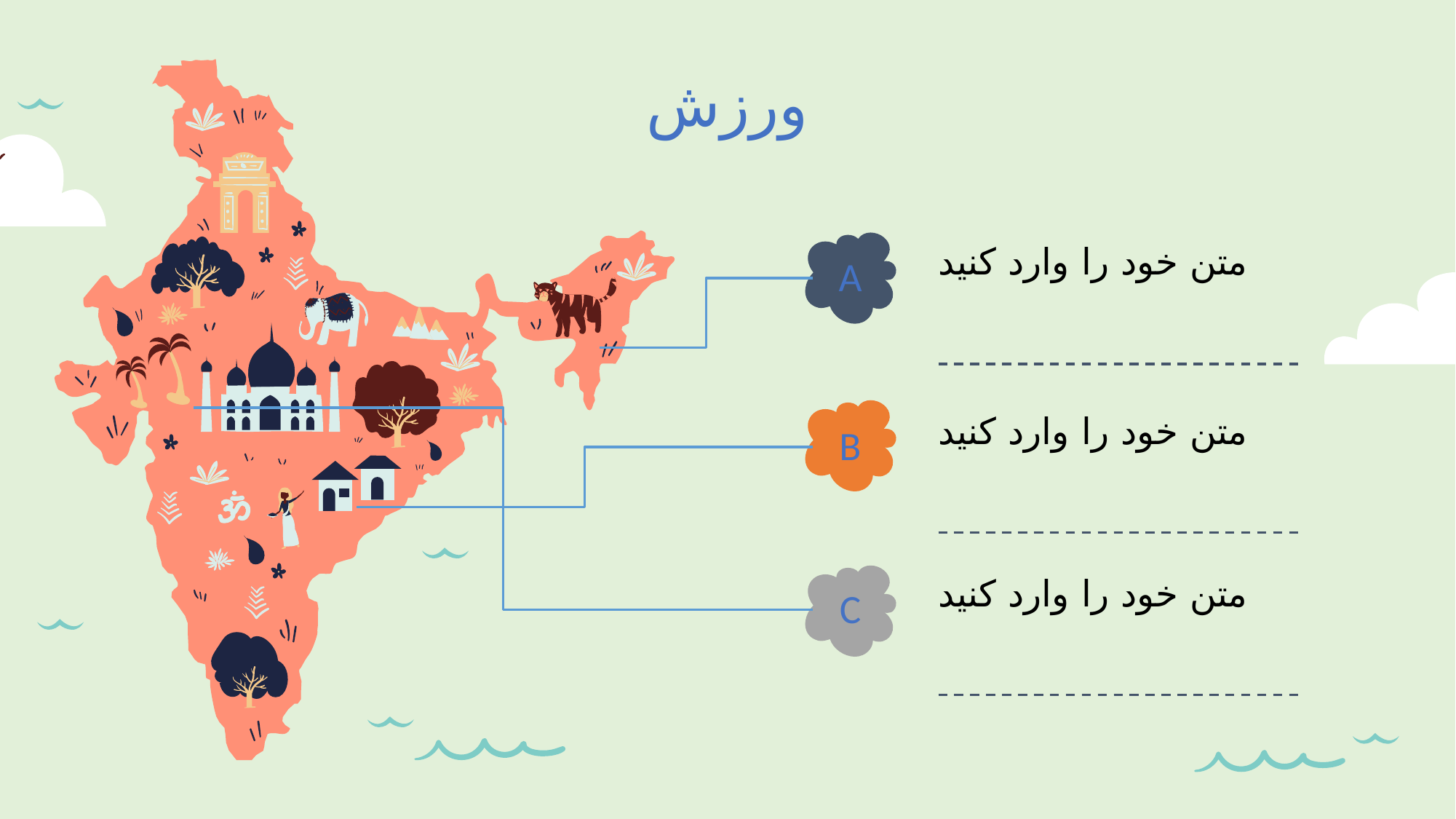

# ورزش

متن خود را وارد کنید

A

متن خود را وارد کنید

B

متن خود را وارد کنید

C